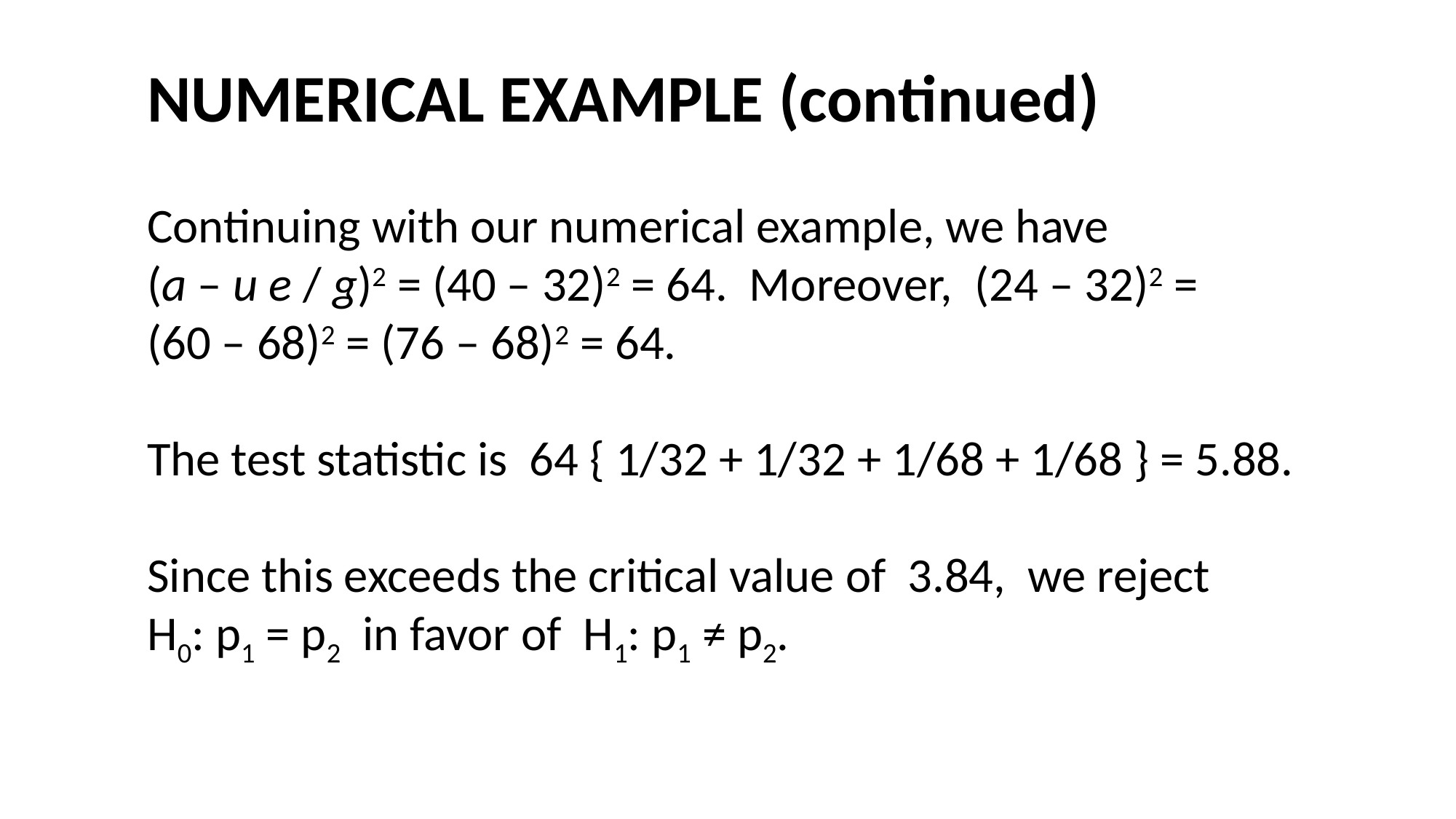

#
NUMERICAL EXAMPLE (continued)

Continuing with our numerical example, we have                (a – u e / g)2 = (40 – 32)2 = 64.  Moreover,  (24 – 32)2 =      (60 – 68)2 = (76 – 68)2 = 64.

The test statistic is  64 { 1/32 + 1/32 + 1/68 + 1/68 } = 5.88.

Since this exceeds the critical value of  3.84,  we reject     H0: p1 = p2  in favor of  H1: p1 ≠ p2.